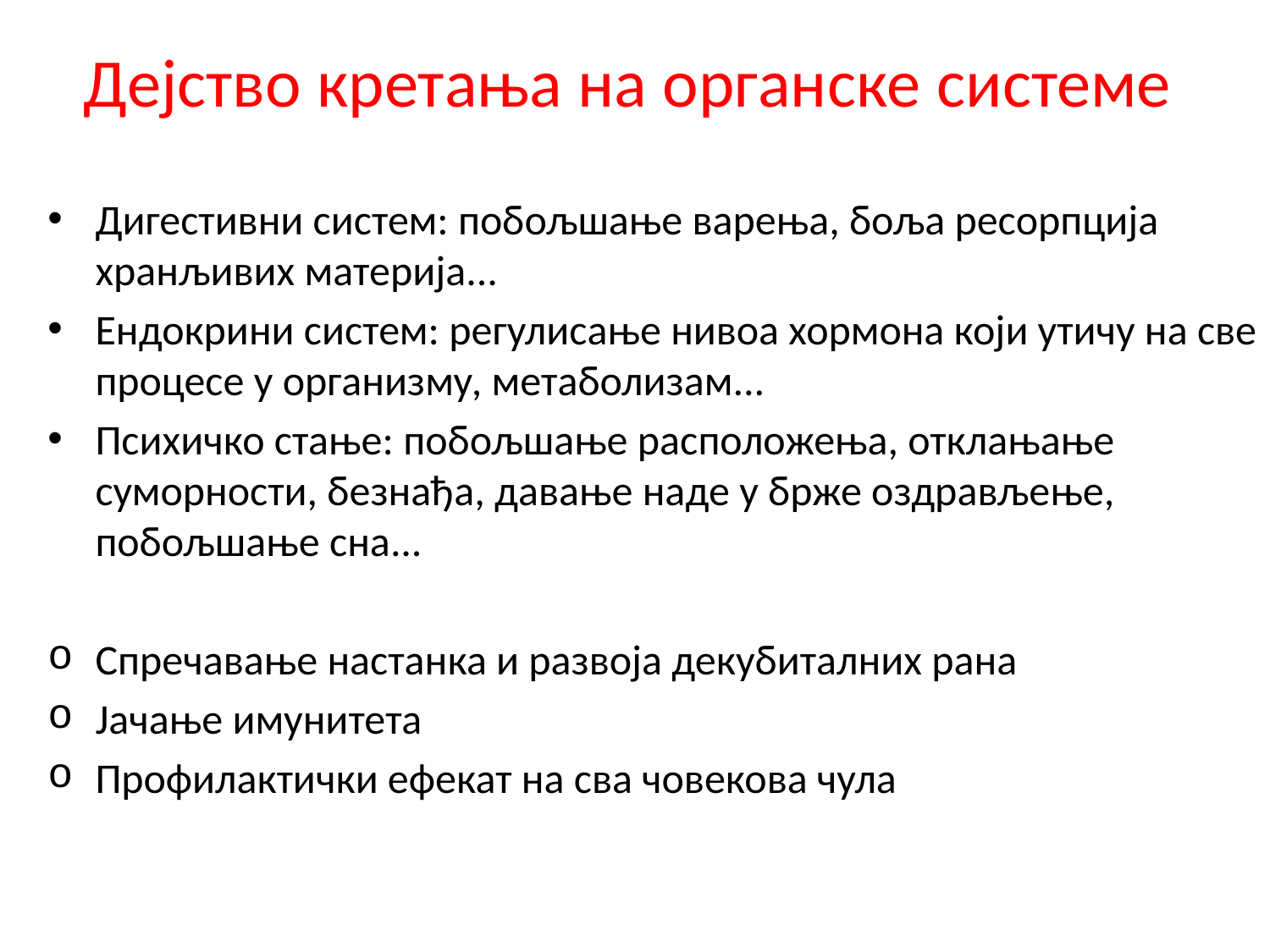

# Дејство кретања на органске системе
Дигестивни систем: побољшање варења, боља ресорпција хранљивих материја...
Ендокрини систем: регулисање нивоа хормона који утичу на све процесе у организму, метаболизам...
Психичко стање: побољшање расположења, отклањање суморности, безнађа, давање наде у брже оздрављење, побољшање сна...

Спречавање настанка и развоја декубиталних рана
Јачање имунитета
Профилактички ефекат на сва човекова чула